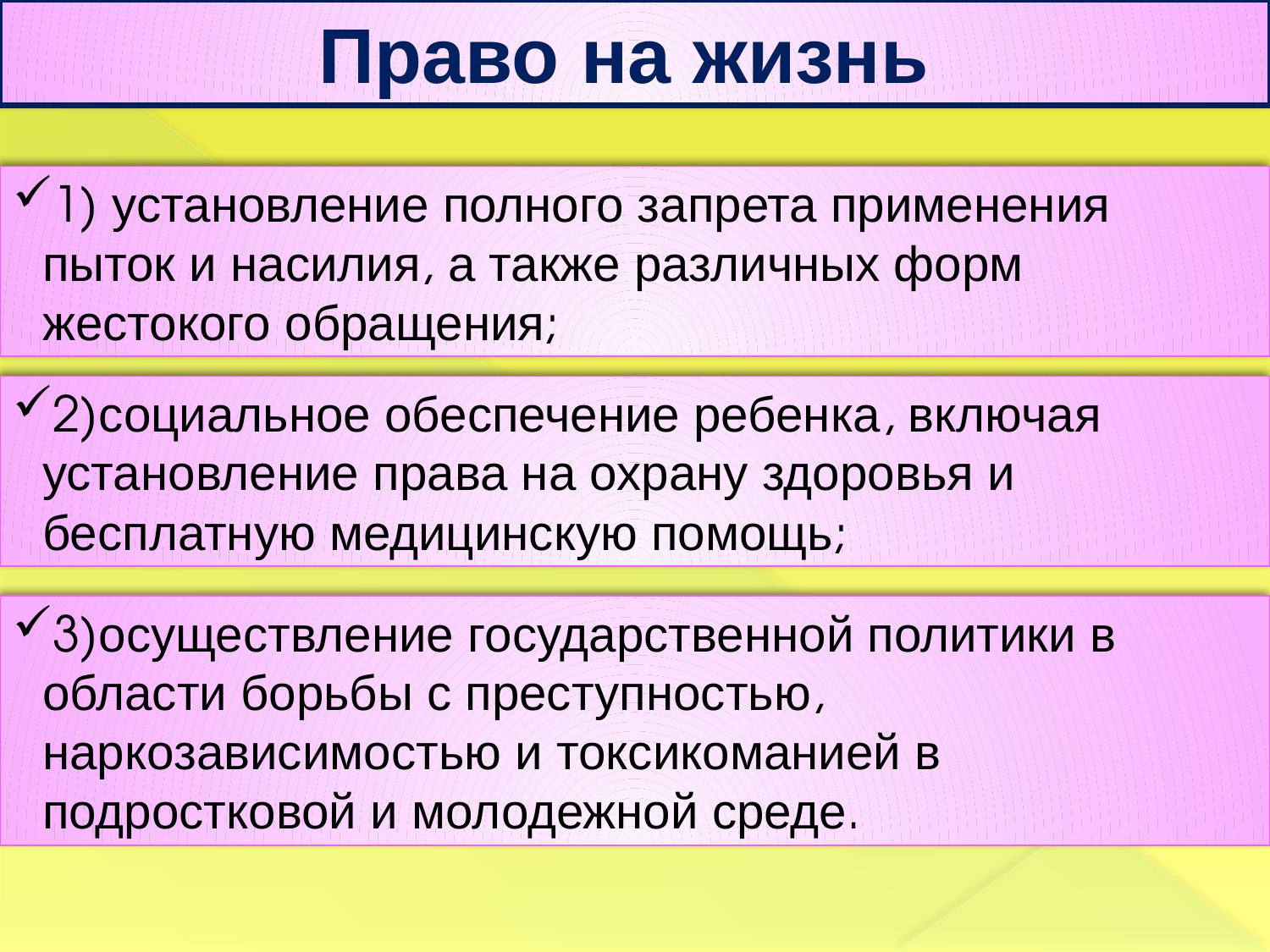

Право на жизнь
1) установление полного запрета применения пыток и насилия, а также различных форм жестокого обращения;
2)социальное обеспечение ребенка, включая установление права на охрану здоровья и бесплатную медицинскую помощь;
3)осуществление государственной политики в области борьбы с преступностью, наркозависимостью и токсикоманией в подростковой и молодежной среде.